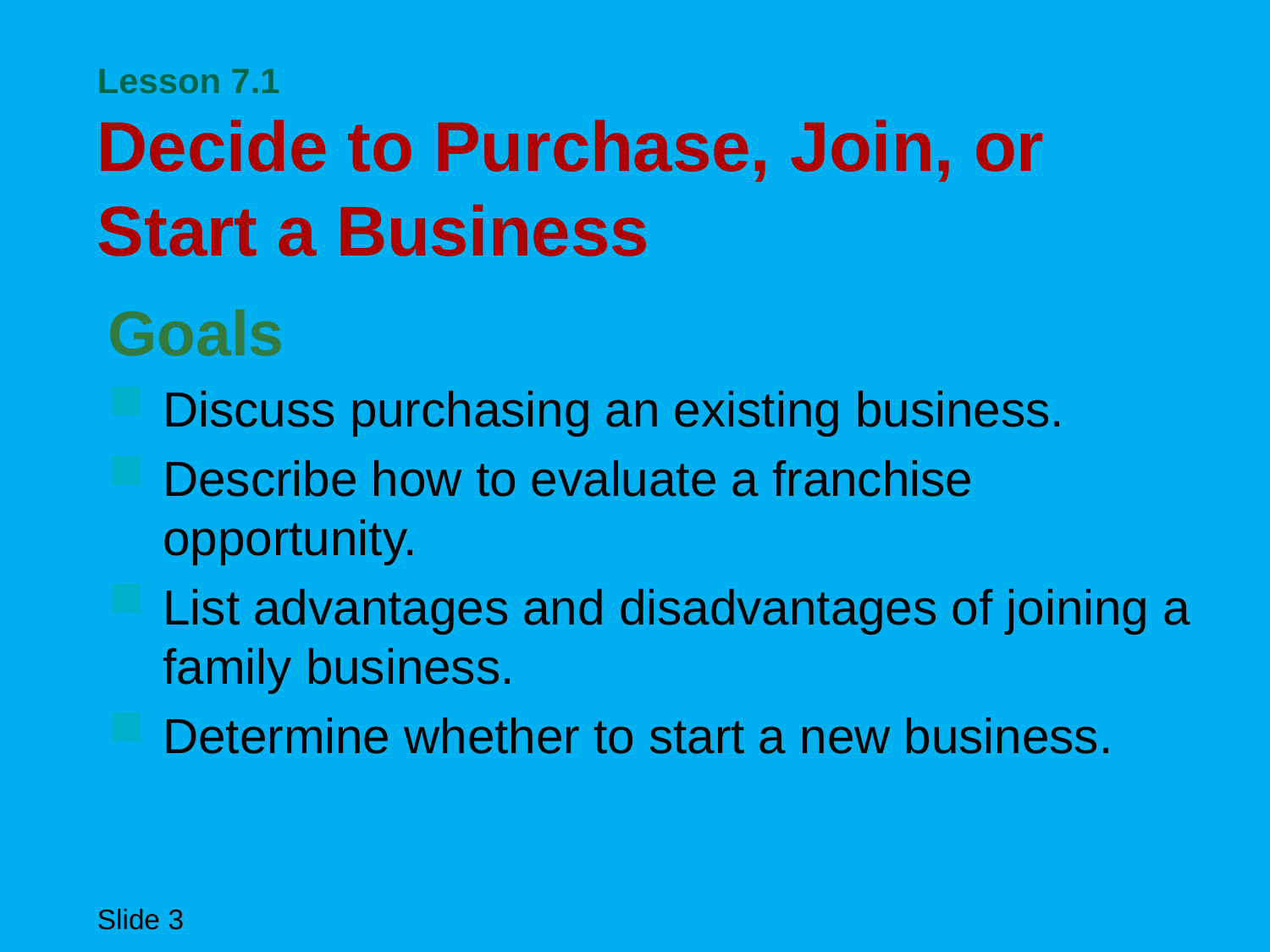

# Lesson 7.1 Decide to Purchase, Join, or Start a Business
Goals
Discuss purchasing an existing business.
Describe how to evaluate a franchise opportunity.
List advantages and disadvantages of joining a family business.
Determine whether to start a new business.

Chapter 7
Slide 3